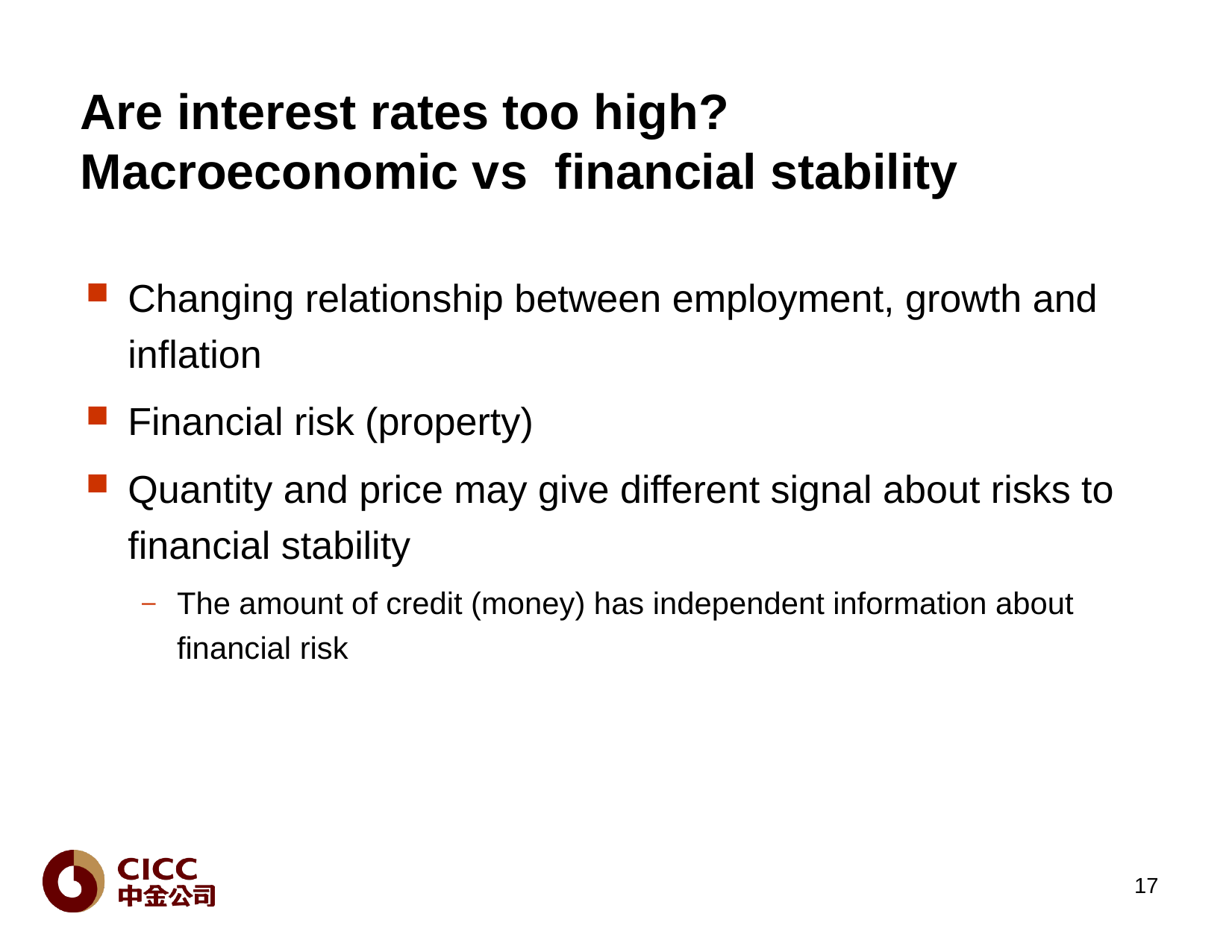

Are interest rates too high?
Macroeconomic vs  financial stability
Changing relationship between employment, growth and inflation
Financial risk (property)
Quantity and price may give different signal about risks to financial stability
The amount of credit (money) has independent information about financial risk

17